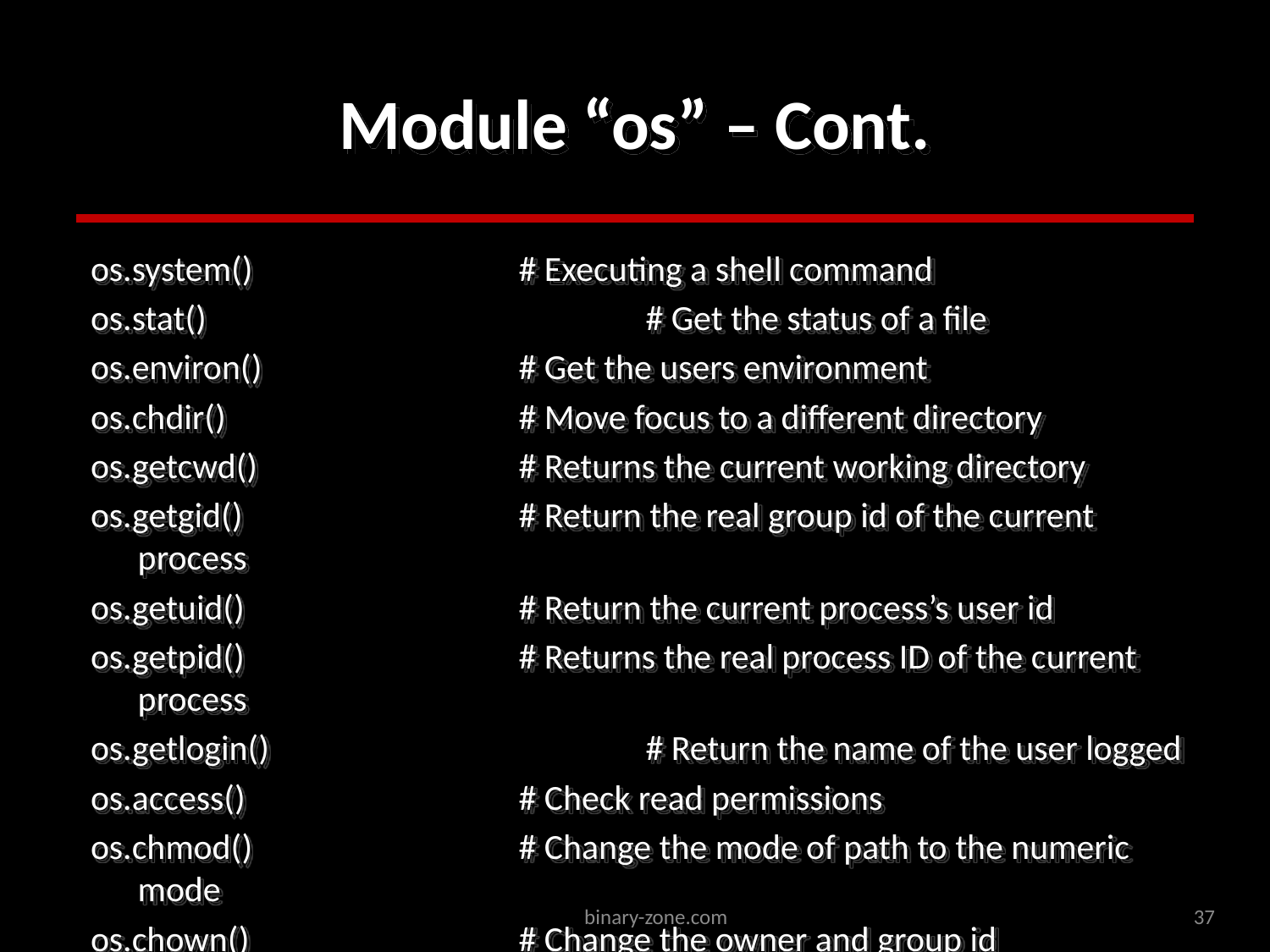

# Module “os” – Cont.
os.system()			# Executing a shell command
os.stat()				# Get the status of a file
os.environ()			# Get the users environment
os.chdir()			# Move focus to a different directory
os.getcwd()			# Returns the current working directory
os.getgid()			# Return the real group id of the current process
os.getuid() 			# Return the current process’s user id
os.getpid() 			# Returns the real process ID of the current process
os.getlogin()			# Return the name of the user logged
os.access()			# Check read permissions
os.chmod()			# Change the mode of path to the numeric mode
os.chown()			# Change the owner and group id
os.umask(mask)		# Set the current numeric umask
os.getsize()			# Get the size of a file